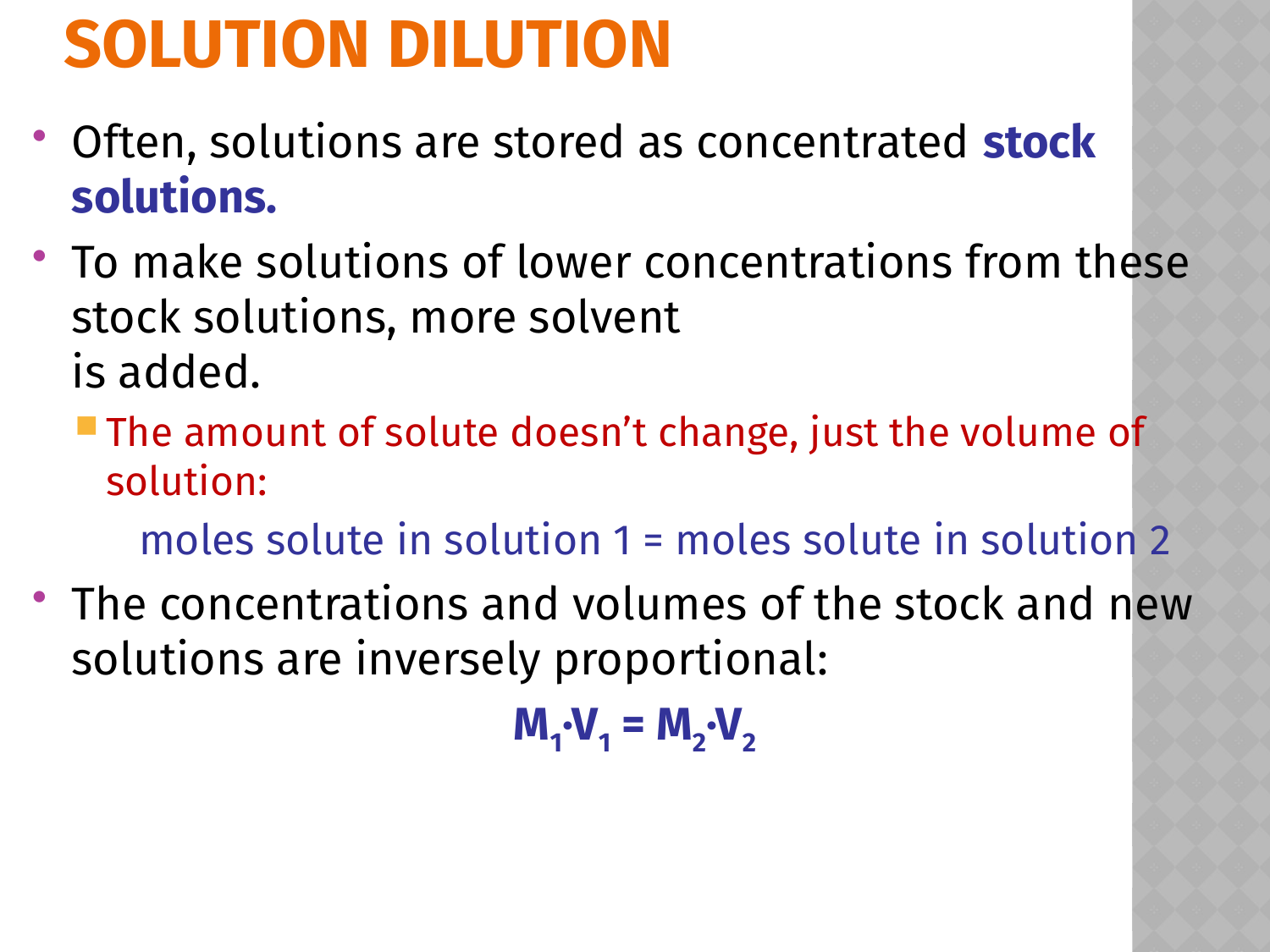

# Solution Dilution
Often, solutions are stored as concentrated stock solutions.
To make solutions of lower concentrations from these stock solutions, more solvent
is added.
The amount of solute doesn’t change, just the volume of solution:
moles solute in solution 1 = moles solute in solution 2
The concentrations and volumes of the stock and new solutions are inversely proportional:
M1∙V1 = M2∙V2